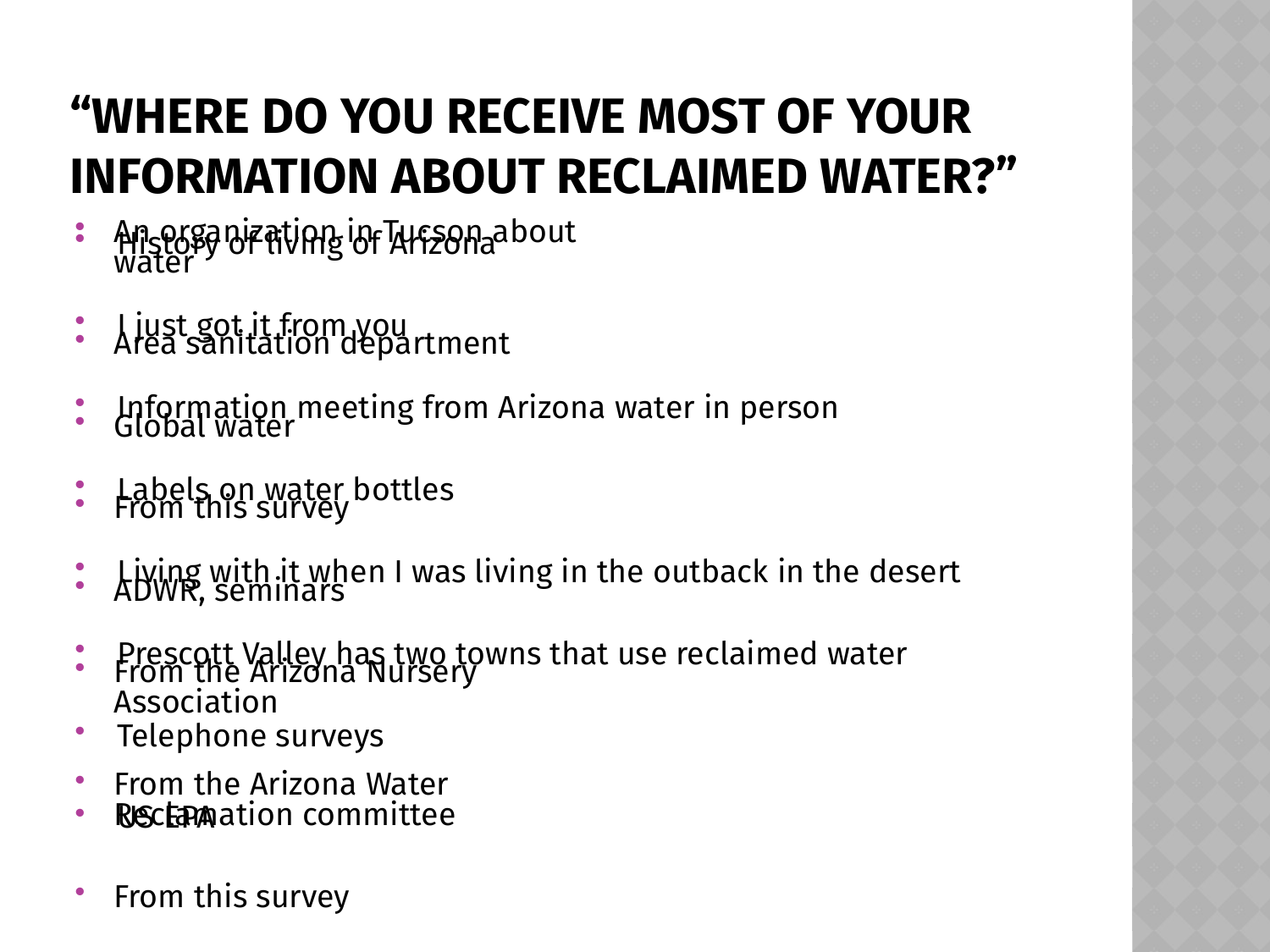

# “Where do you receive most of your information about reclaimed water?”
An organization in Tucson about water

Area sanitation department

Global water

From this survey

ADWR, seminars

From the Arizona Nursery Association

From the Arizona Water Reclamation committee

From this survey

History of living of Arizona

I just got it from you

Information meeting from Arizona water in person

Labels on water bottles

Living with it when I was living in the outback in the desert

Prescott Valley has two towns that use reclaimed water

Telephone surveys

US EPA